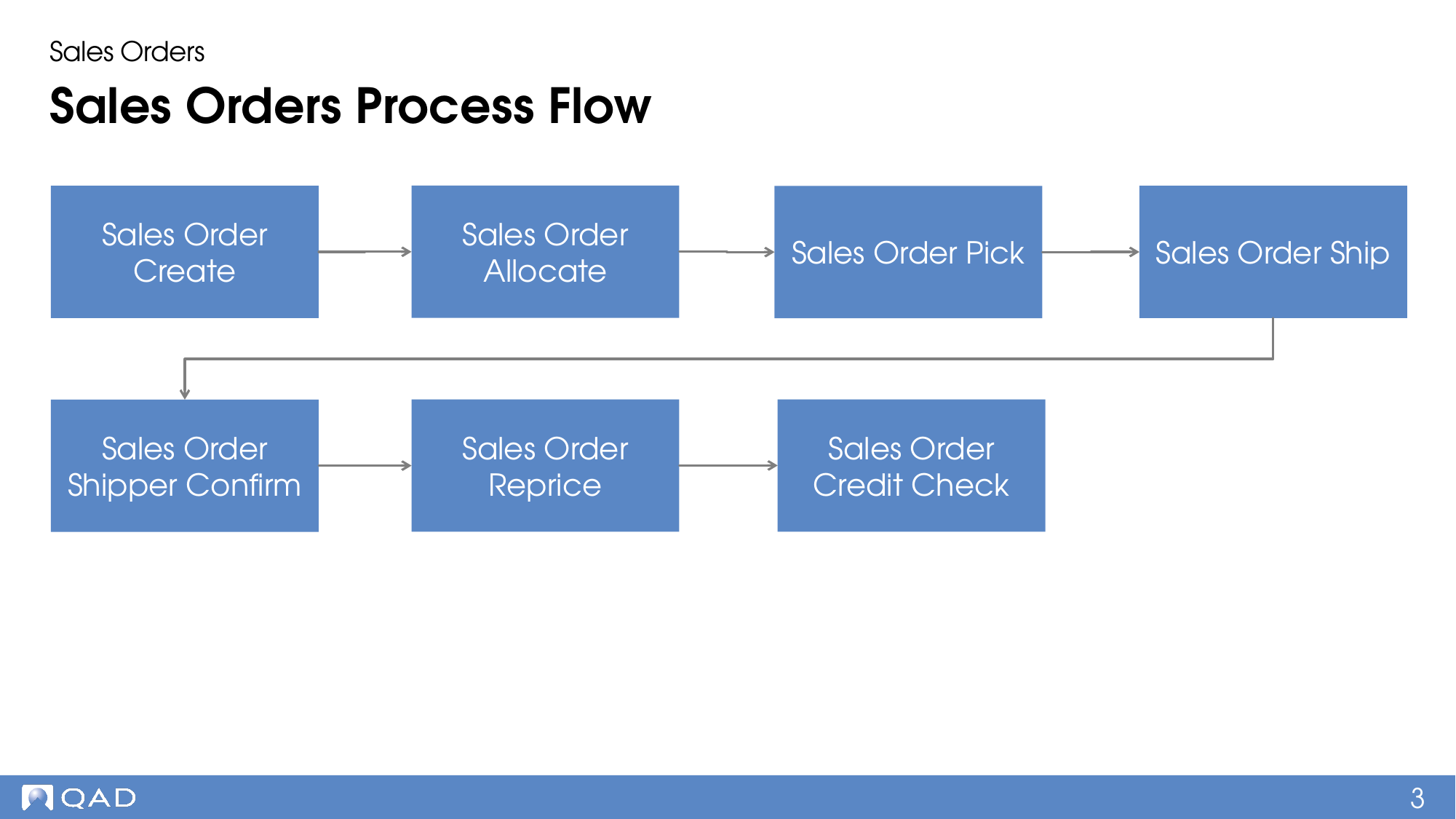

Sales Orders
# Sales Orders Process Flow
Sales Order Allocate
Sales Order Create
Sales Order Ship
Sales Order Pick
Sales Order Credit Check
Sales Order Reprice
Sales Order Shipper Confirm
3